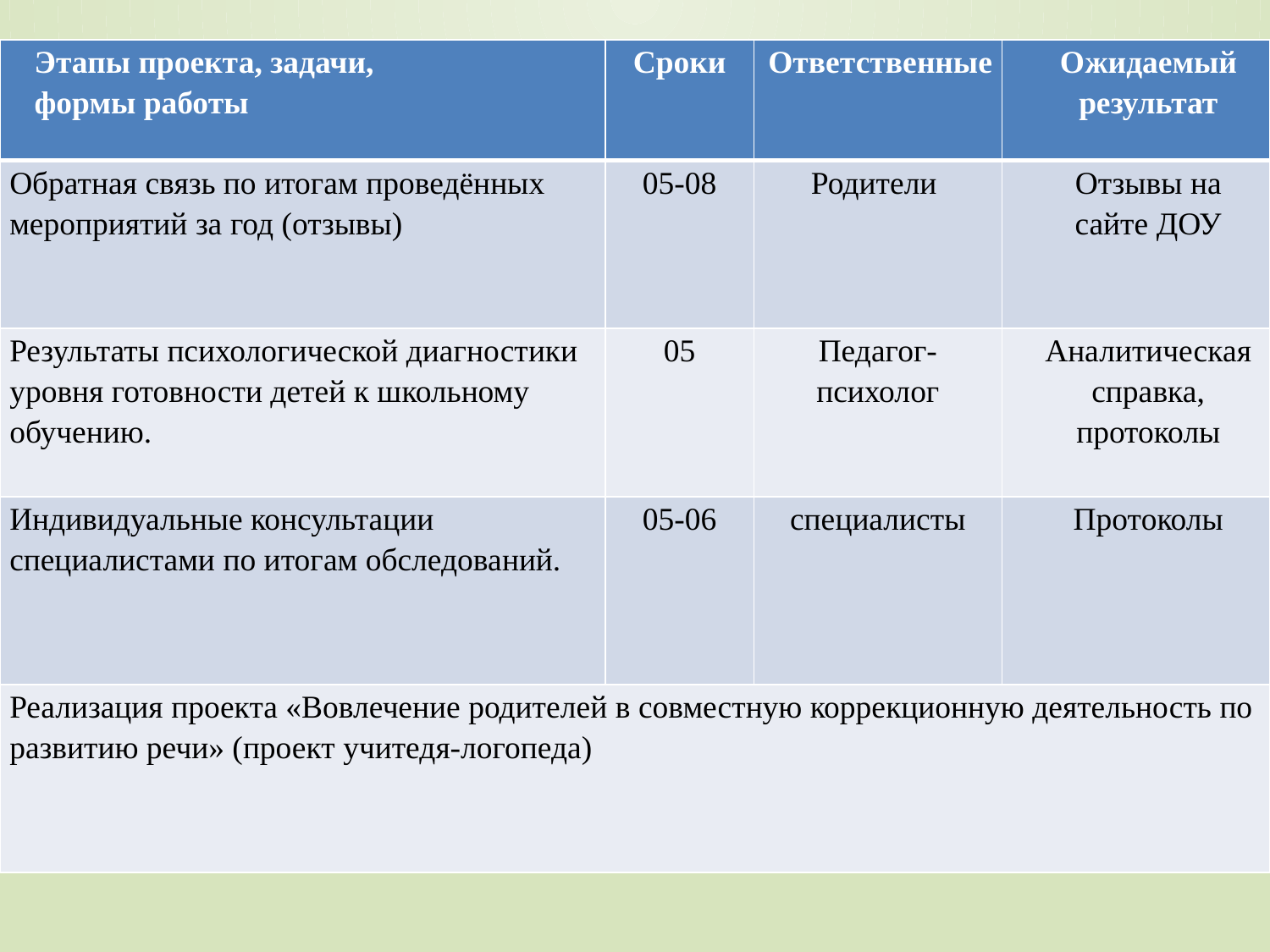

#
| Этапы проекта, задачи, формы работы | Сроки | Ответственные | Ожидаемый результат |
| --- | --- | --- | --- |
| Обратная связь по итогам проведённых мероприятий за год (отзывы) | 05-08 | Родители | Отзывы на сайте ДОУ |
| Результаты психологической диагностики уровня готовности детей к школьному обучению. | 05 | Педагог-психолог | Аналитическая справка, протоколы |
| Индивидуальные консультации специалистами по итогам обследований. | 05-06 | специалисты | Протоколы |
| Реализация проекта «Вовлечение родителей в совместную коррекционную деятельность по развитию речи» (проект учитедя-логопеда) |  |  |  |